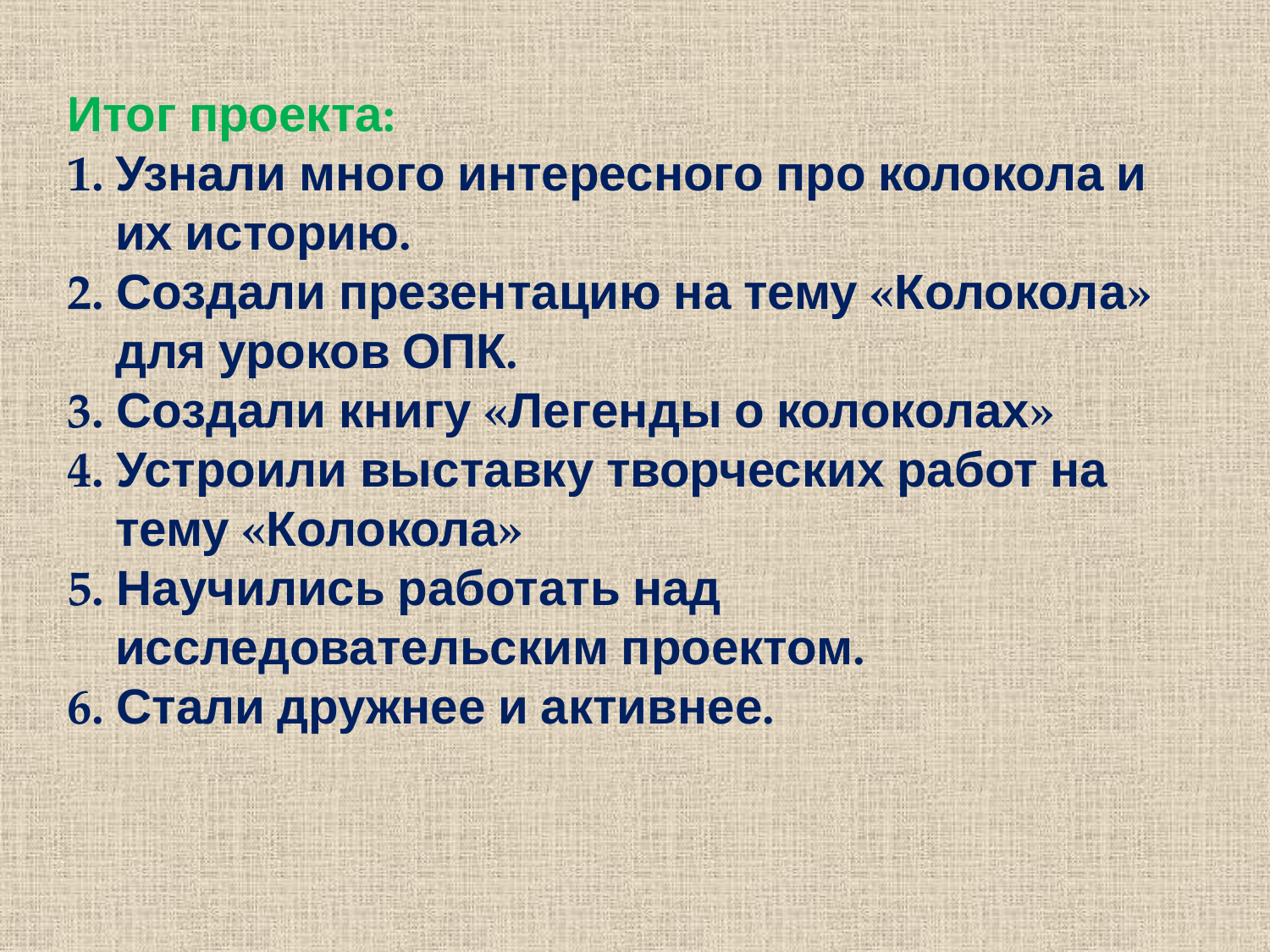

Итог проекта:
Узнали много интересного про колокола и их историю.
2. Создали презентацию на тему «Колокола» для уроков ОПК.
3. Создали книгу «Легенды о колоколах»
4. Устроили выставку творческих работ на тему «Колокола»
5. Научились работать над исследовательским проектом.
6. Стали дружнее и активнее.